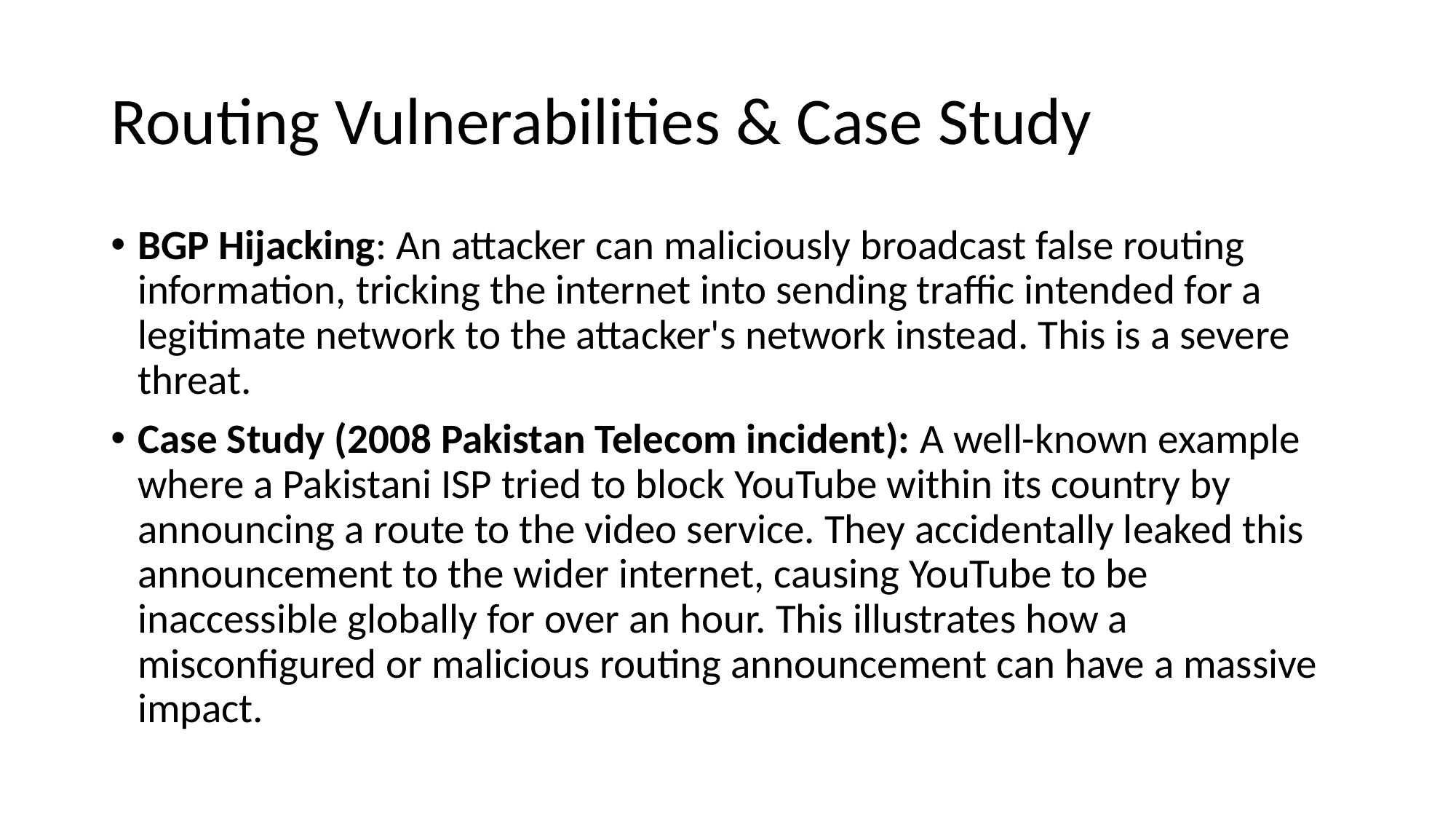

# Routing Vulnerabilities & Case Study
BGP Hijacking: An attacker can maliciously broadcast false routing information, tricking the internet into sending traffic intended for a legitimate network to the attacker's network instead. This is a severe threat.
Case Study (2008 Pakistan Telecom incident): A well-known example where a Pakistani ISP tried to block YouTube within its country by announcing a route to the video service. They accidentally leaked this announcement to the wider internet, causing YouTube to be inaccessible globally for over an hour. This illustrates how a misconfigured or malicious routing announcement can have a massive impact.